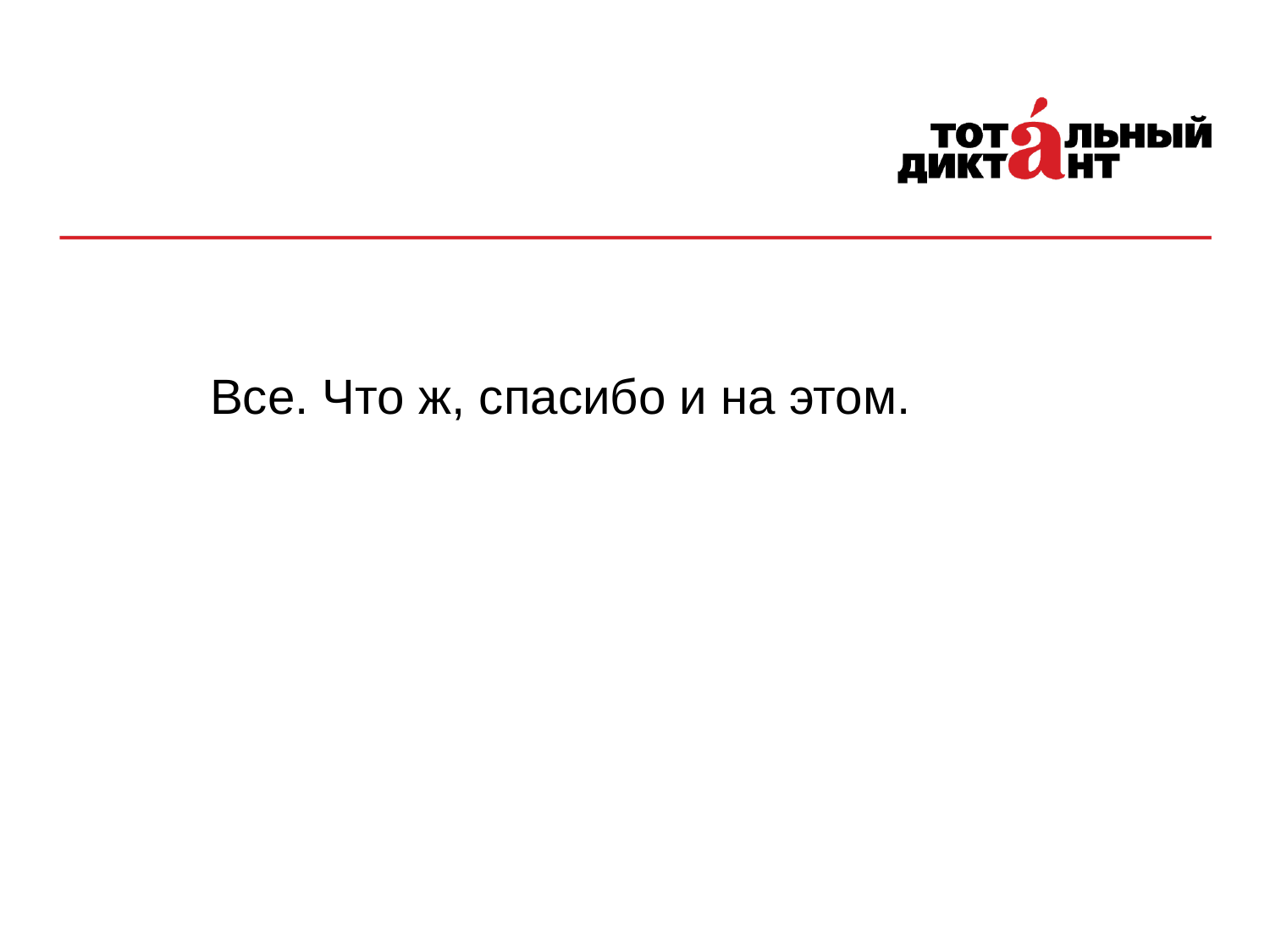

Все. Что ж, спасибо и на этом.